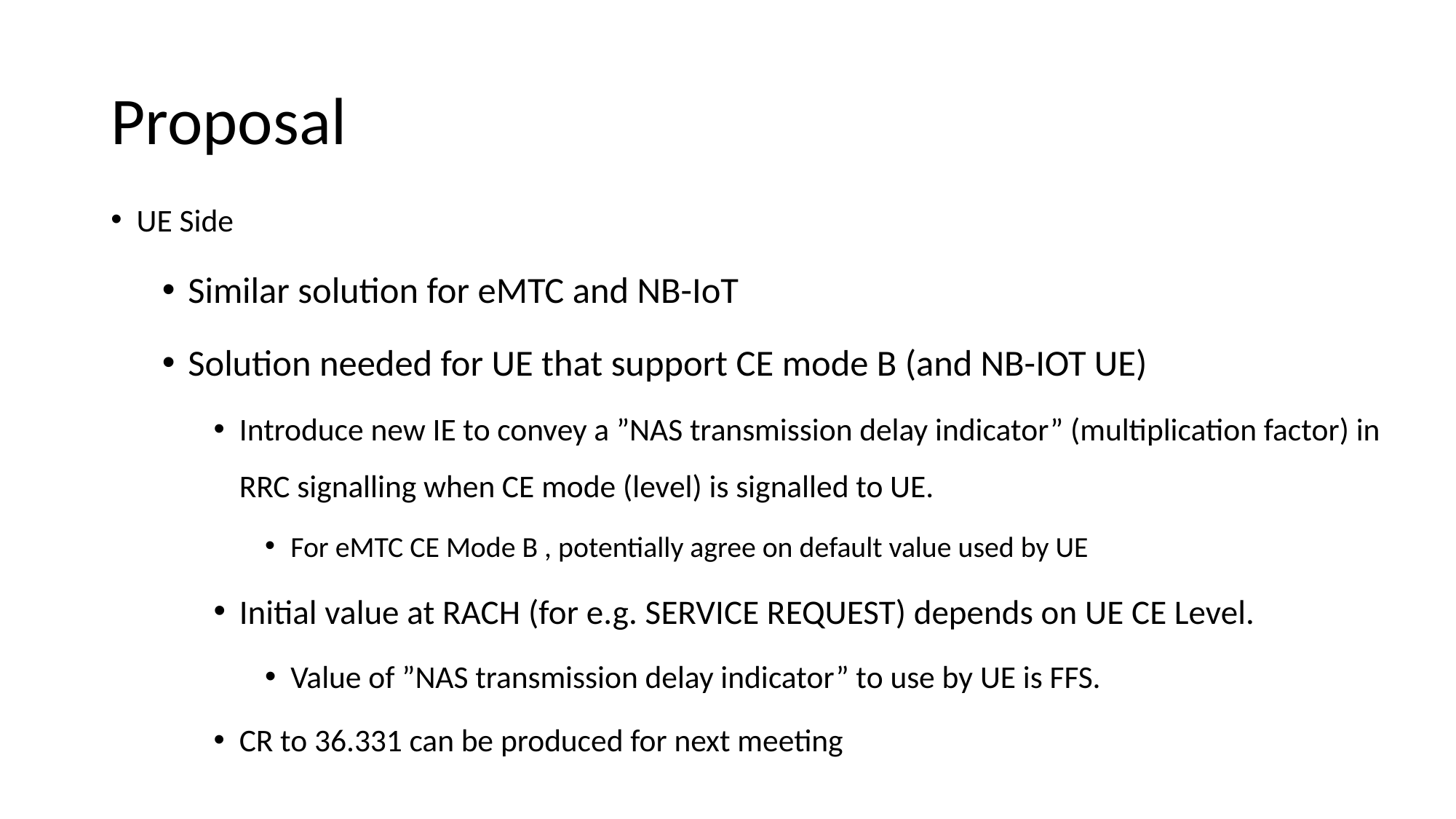

# Proposal
UE Side
Similar solution for eMTC and NB-IoT
Solution needed for UE that support CE mode B (and NB-IOT UE)
Introduce new IE to convey a ”NAS transmission delay indicator” (multiplication factor) in RRC signalling when CE mode (level) is signalled to UE.
For eMTC CE Mode B , potentially agree on default value used by UE
Initial value at RACH (for e.g. SERVICE REQUEST) depends on UE CE Level.
Value of ”NAS transmission delay indicator” to use by UE is FFS.
CR to 36.331 can be produced for next meeting